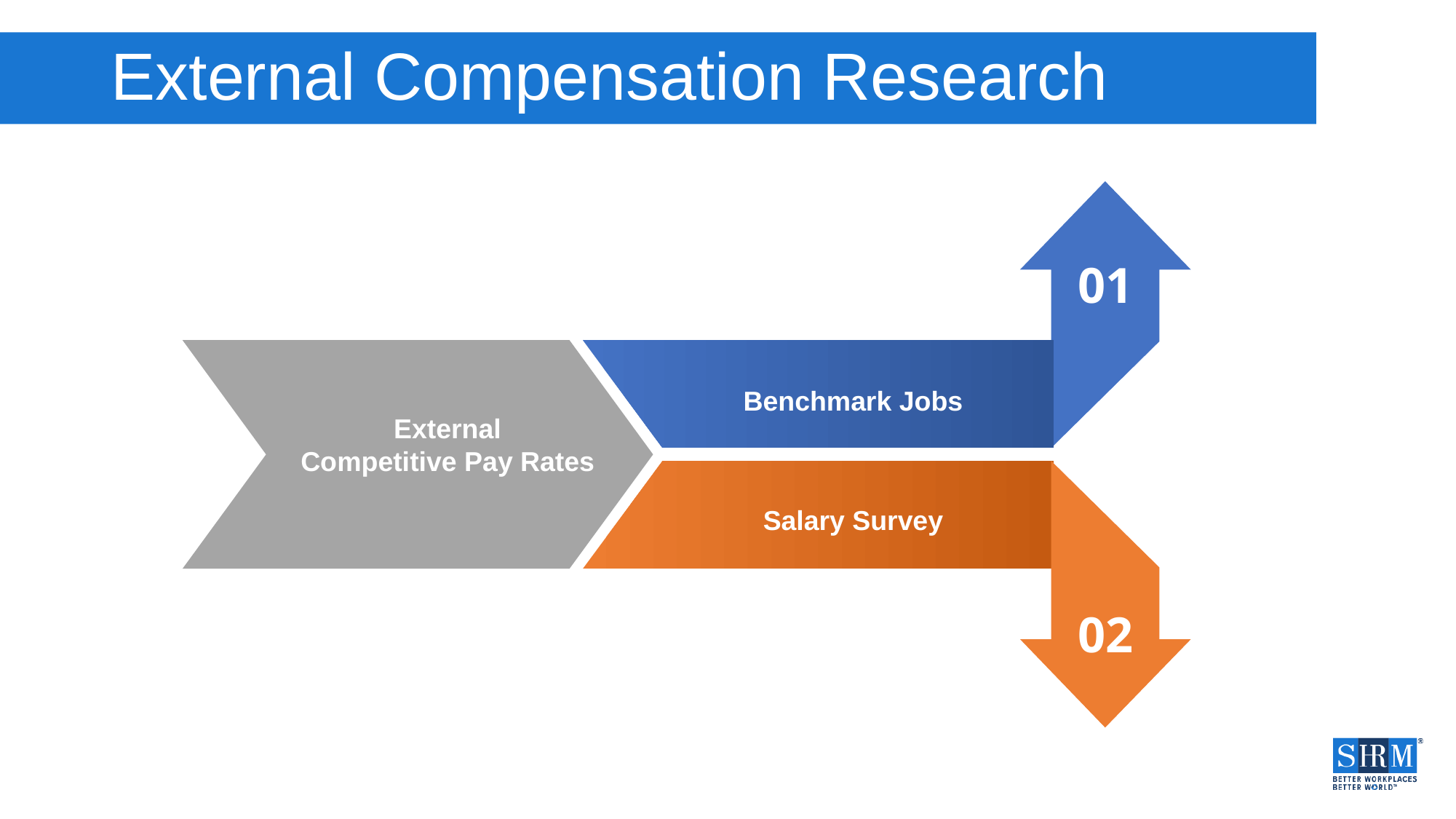

# External Compensation Research

01

Benchmark Jobs
External
Competitive Pay Rates

Salary Survey
02